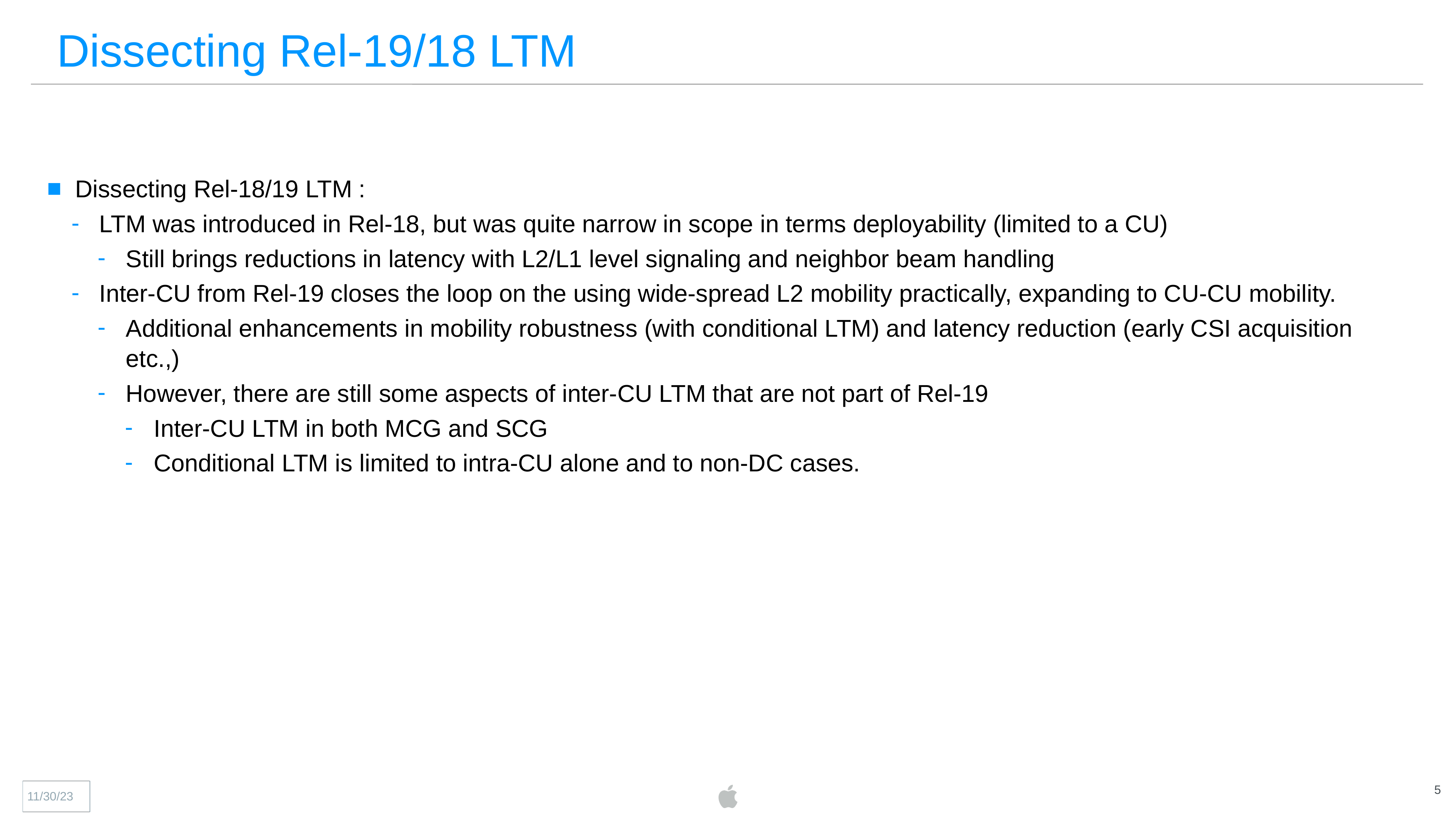

Dissecting Rel-19/18 LTM
Dissecting Rel-18/19 LTM :
LTM was introduced in Rel-18, but was quite narrow in scope in terms deployability (limited to a CU)
Still brings reductions in latency with L2/L1 level signaling and neighbor beam handling
Inter-CU from Rel-19 closes the loop on the using wide-spread L2 mobility practically, expanding to CU-CU mobility.
Additional enhancements in mobility robustness (with conditional LTM) and latency reduction (early CSI acquisition etc.,)
However, there are still some aspects of inter-CU LTM that are not part of Rel-19
Inter-CU LTM in both MCG and SCG
Conditional LTM is limited to intra-CU alone and to non-DC cases.

5